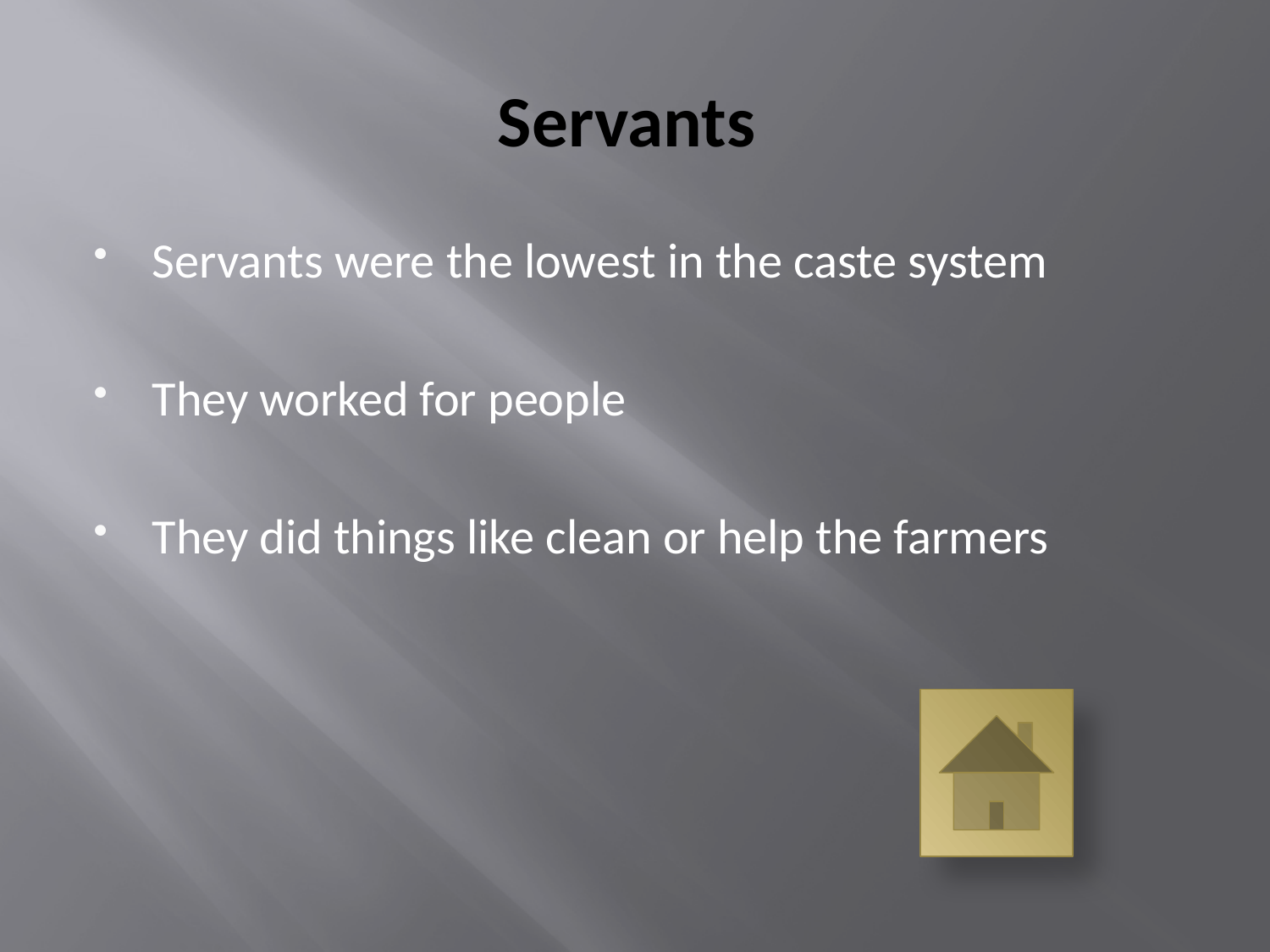

# Servants
Servants were the lowest in the caste system

They worked for people

They did things like clean or help the farmers